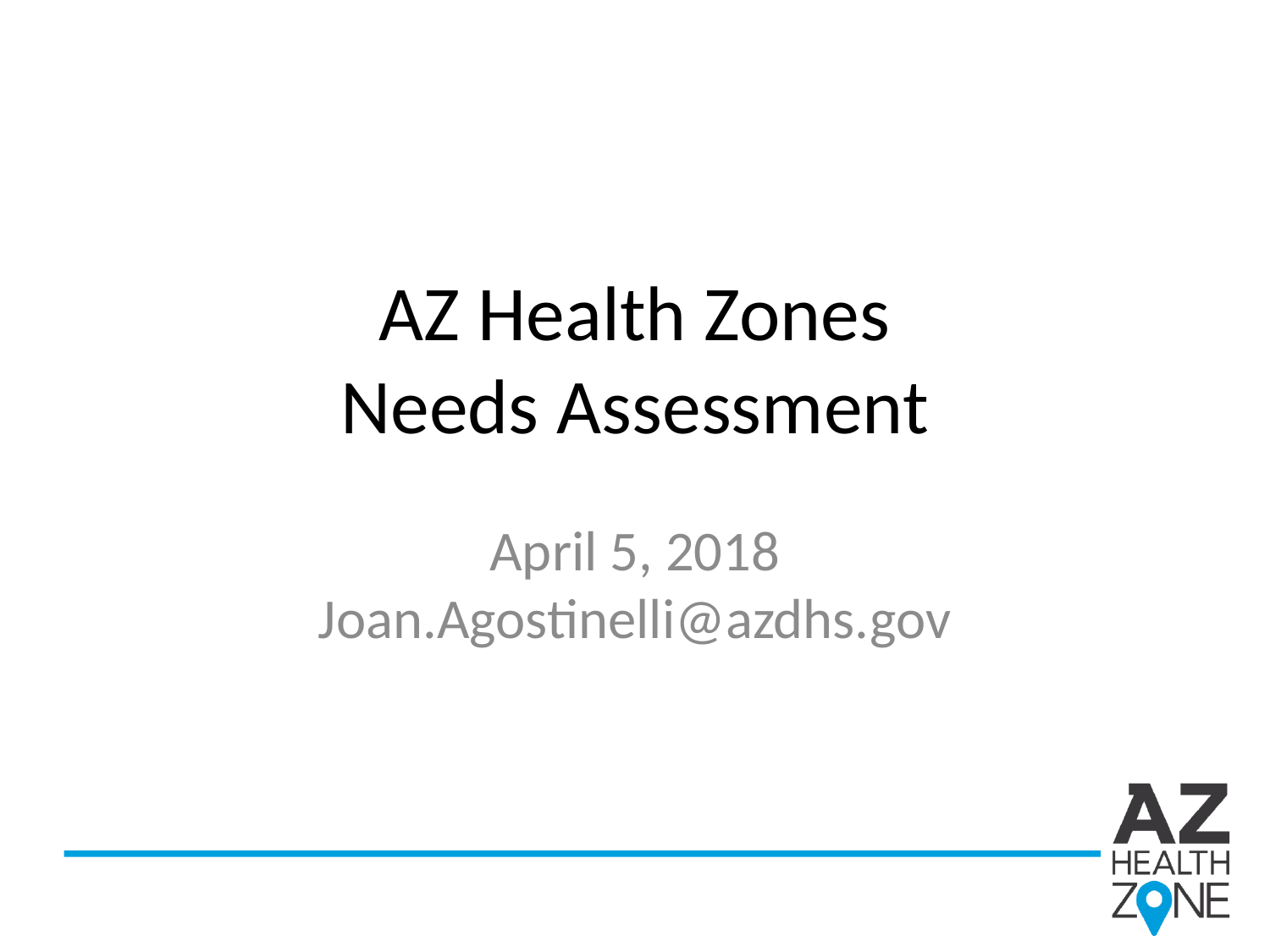

# AZ Health Zones Needs Assessment
April 5, 2018
Joan.Agostinelli@azdhs.gov